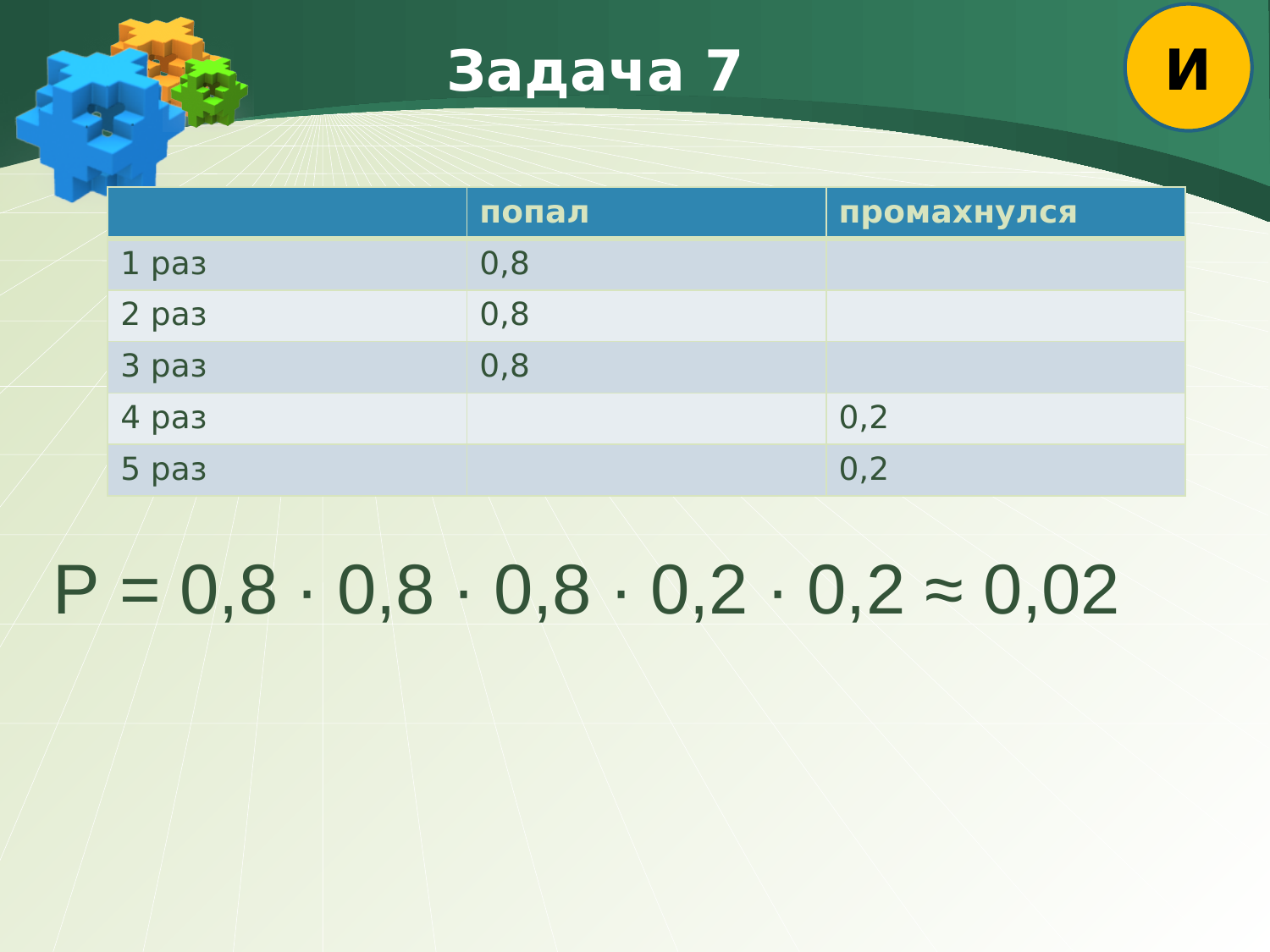

И
# Задача 7
|  | попал | промахнулся |
| --- | --- | --- |
| 1 раз | 0,8 |  |
| 2 раз | 0,8 |  |
| 3 раз | 0,8 |  |
| 4 раз |  | 0,2 |
| 5 раз |  | 0,2 |
Р = 0,8 ∙ 0,8 ∙ 0,8 ∙ 0,2 ∙ 0,2 ≈ 0,02